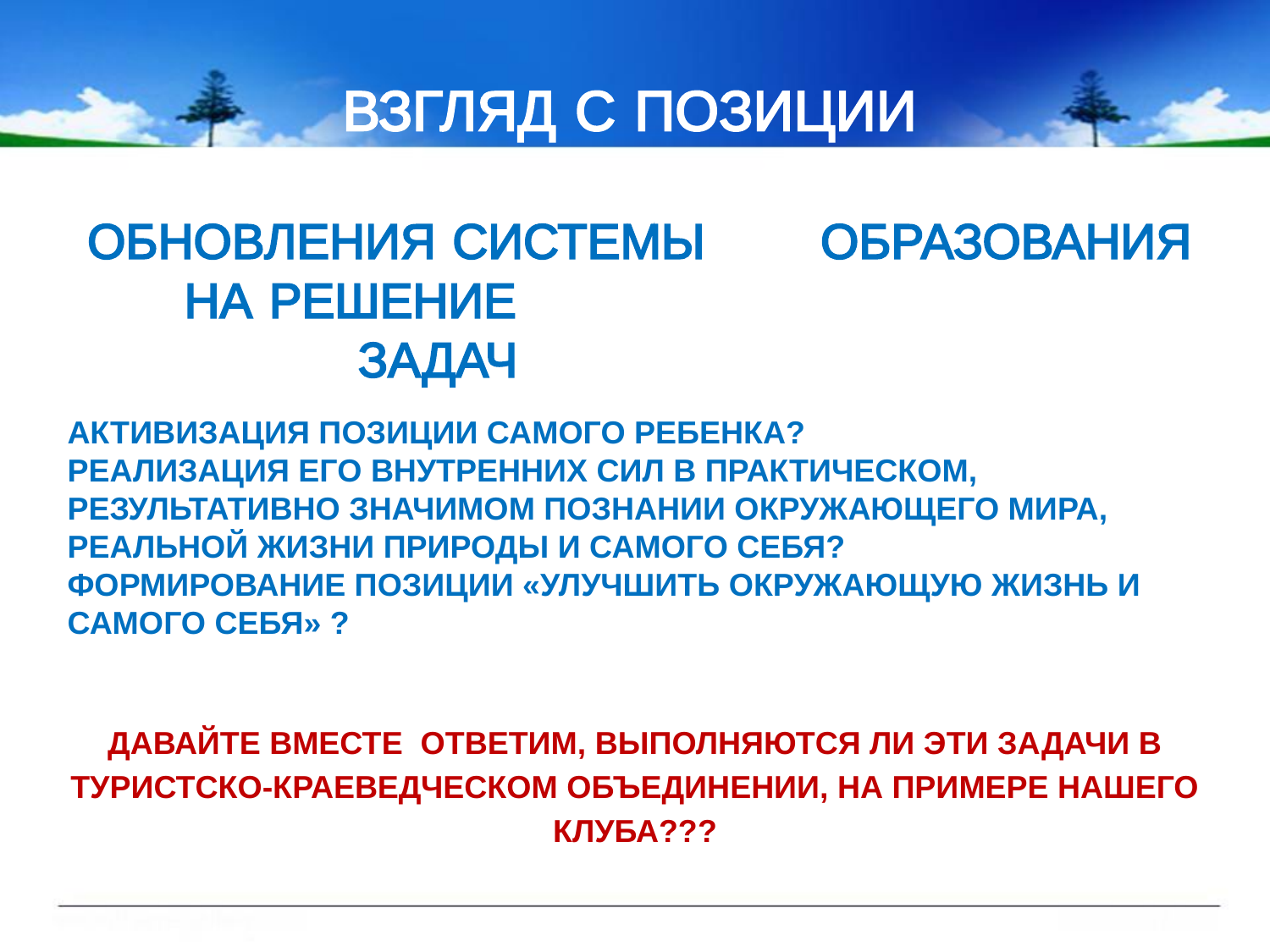

# ВЗГЛЯД С ПОЗИЦИИ ОБНОВЛЕНИЯ СИСТЕМЫ       ОБРАЗОВАНИЯ НА РЕШЕНИЕ                                    ЗАДАЧДЕЯТЕЛЬНОСТИ
АКТИВИЗАЦИЯ ПОЗИЦИИ САМОГО РЕБЕНКА?
РЕАЛИЗАЦИЯ ЕГО ВНУТРЕННИХ СИЛ В ПРАКТИЧЕСКОМ, РЕЗУЛЬТАТИВНО ЗНАЧИМОМ ПОЗНАНИИ ОКРУЖАЮЩЕГО МИРА, РЕАЛЬНОЙ ЖИЗНИ ПРИРОДЫ И САМОГО СЕБЯ?
ФОРМИРОВАНИЕ ПОЗИЦИИ «УЛУЧШИТЬ ОКРУЖАЮЩУЮ ЖИЗНЬ И САМОГО СЕБЯ» ?

ДАВАЙТЕ ВМЕСТЕ  ОТВЕТИМ, ВЫПОЛНЯЮТСЯ ЛИ ЭТИ ЗАДАЧИ В ТУРИСТСКО-КРАЕВЕДЧЕСКОМ ОБЪЕДИНЕНИИ, НА ПРИМЕРЕ НАШЕГО КЛУБА???